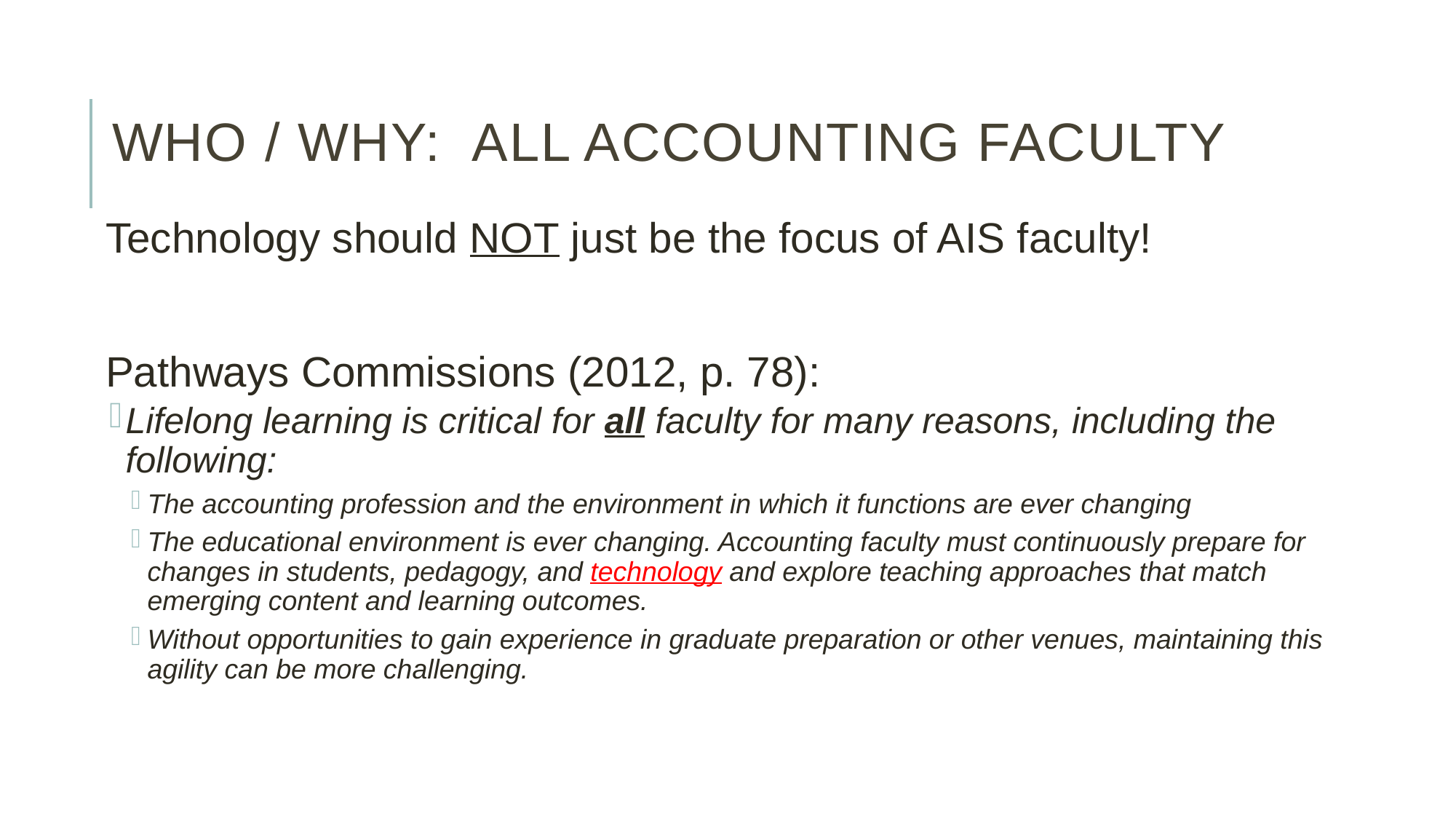

# Who / Why:  All Accounting Faculty
Technology should NOT just be the focus of AIS faculty!

Pathways Commissions (2012, p. 78):
Lifelong learning is critical for all faculty for many reasons, including the following:
The accounting profession and the environment in which it functions are ever changing
The educational environment is ever changing. Accounting faculty must continuously prepare for changes in students, pedagogy, and technology and explore teaching approaches that match emerging content and learning outcomes.
Without opportunities to gain experience in graduate preparation or other venues, maintaining this agility can be more challenging.